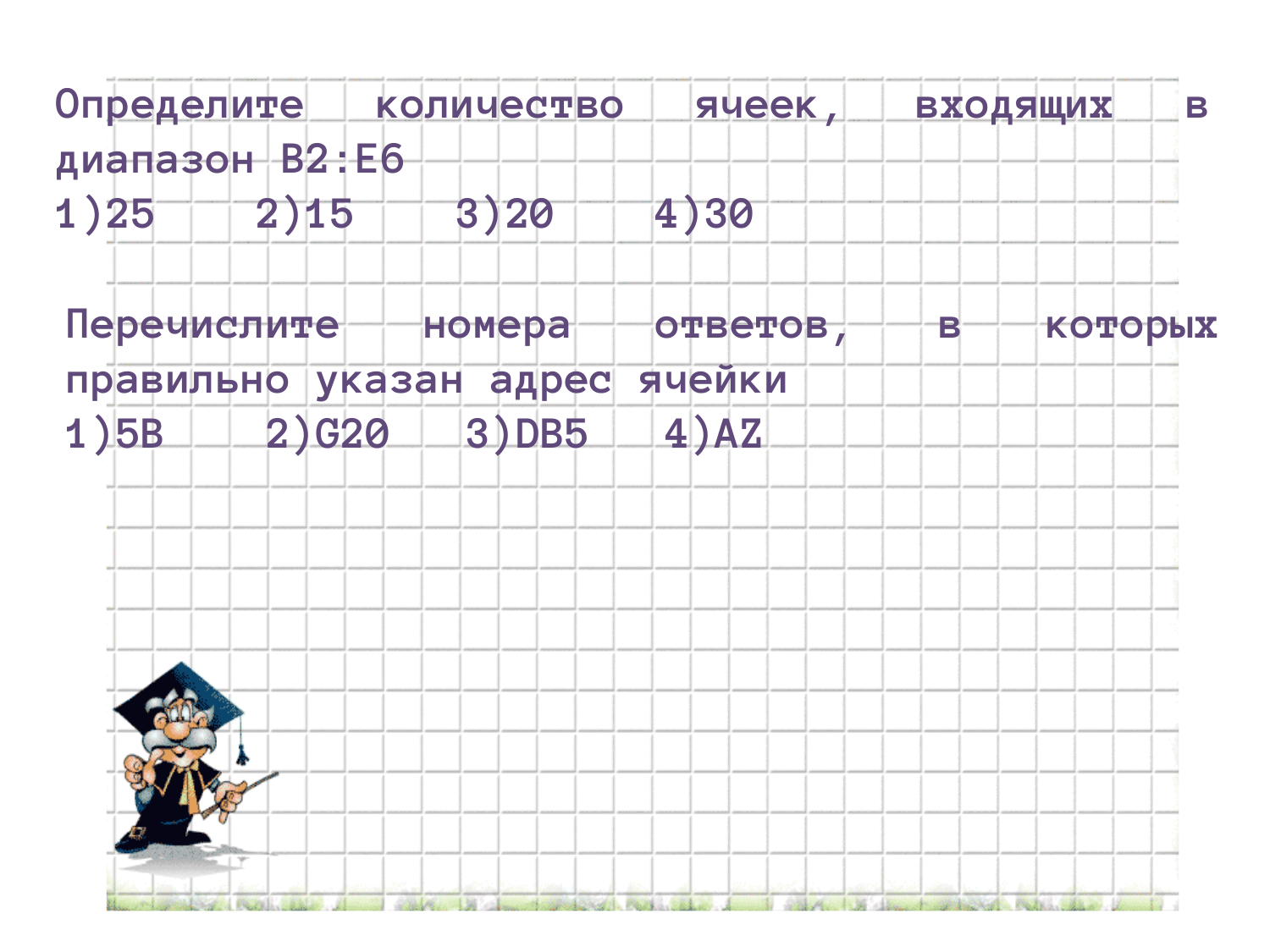

Определите количество ячеек, входящих в диапазон B2:E6
1)25    2)15    3)20    4)30
Перечислите номера ответов, в которых правильно указан адрес ячейки
1)5В    2)G20   3)DB5   4)AZ